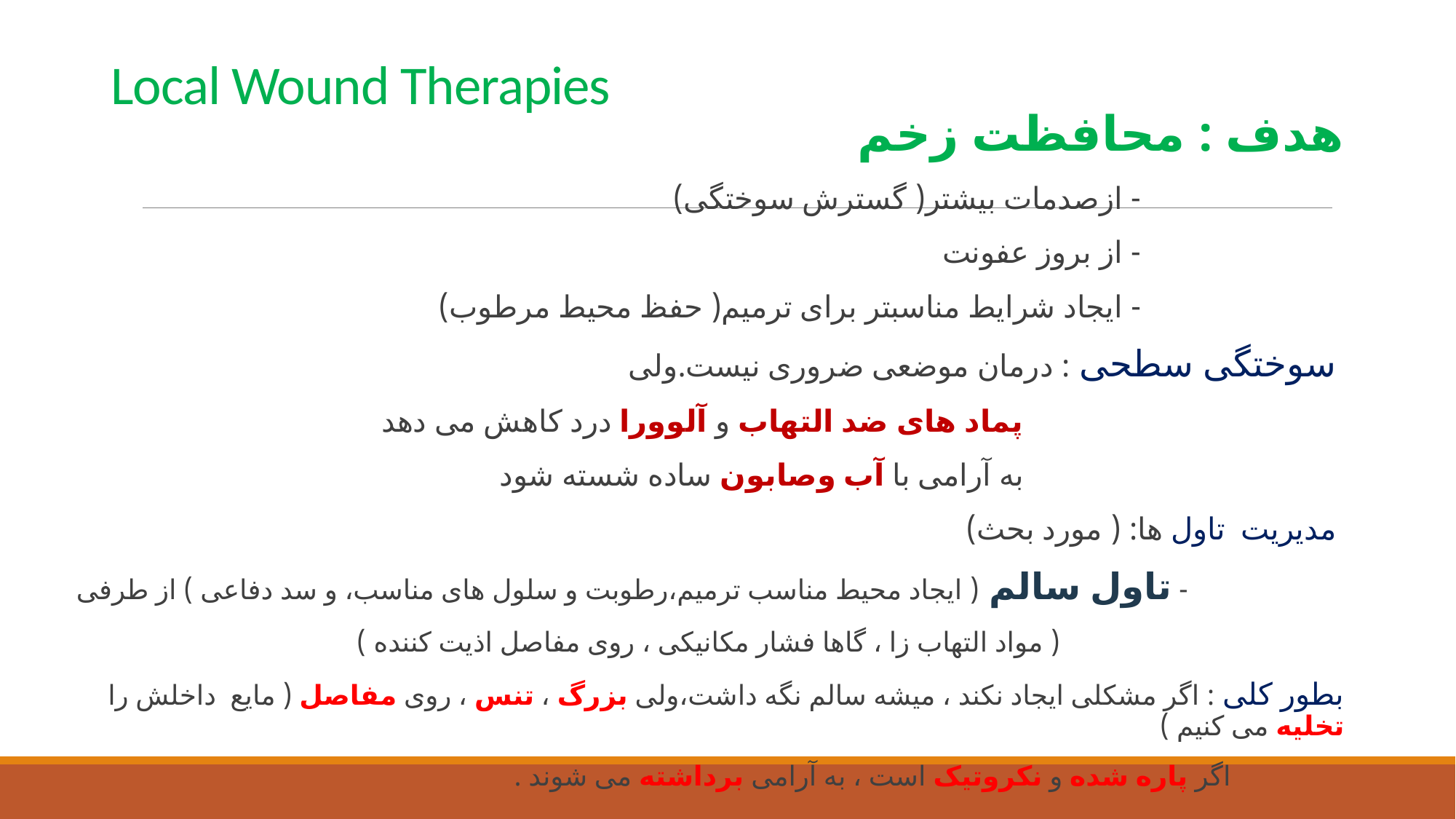

# Local Wound Therapies
هدف : محافظت زخم
                          - ازصدمات بیشتر( گسترش سوختگی)
                          - از بروز عفونت
                          - ایجاد شرایط مناسبتر برای ترمیم( حفظ محیط مرطوب)
 سوختگی سطحی : درمان موضعی ضروری نیست.ولی
                                         پماد های ضد التهاب و آلوورا درد کاهش می دهد
                                         به آرامی با آب وصابون ساده شسته شود
 مدیریت  تاول ها: ( مورد بحث)
                      - تاول سالم ( ایجاد محیط مناسب ترمیم،رطوبت و سلول های مناسب، و سد دفاعی ) از طرفی
                                        ( مواد التهاب زا ، گاها فشار مکانیکی ، روی مفاصل اذیت کننده )
بطور کلی : اگر مشکلی ایجاد نکند ، میشه سالم نگه داشت،ولی بزرگ ، تنس ، روی مفاصل ( مایع  داخلش را تخلیه می کنیم )
                اگر پاره شده و نکروتیک است ، به آرامی برداشته می شوند .